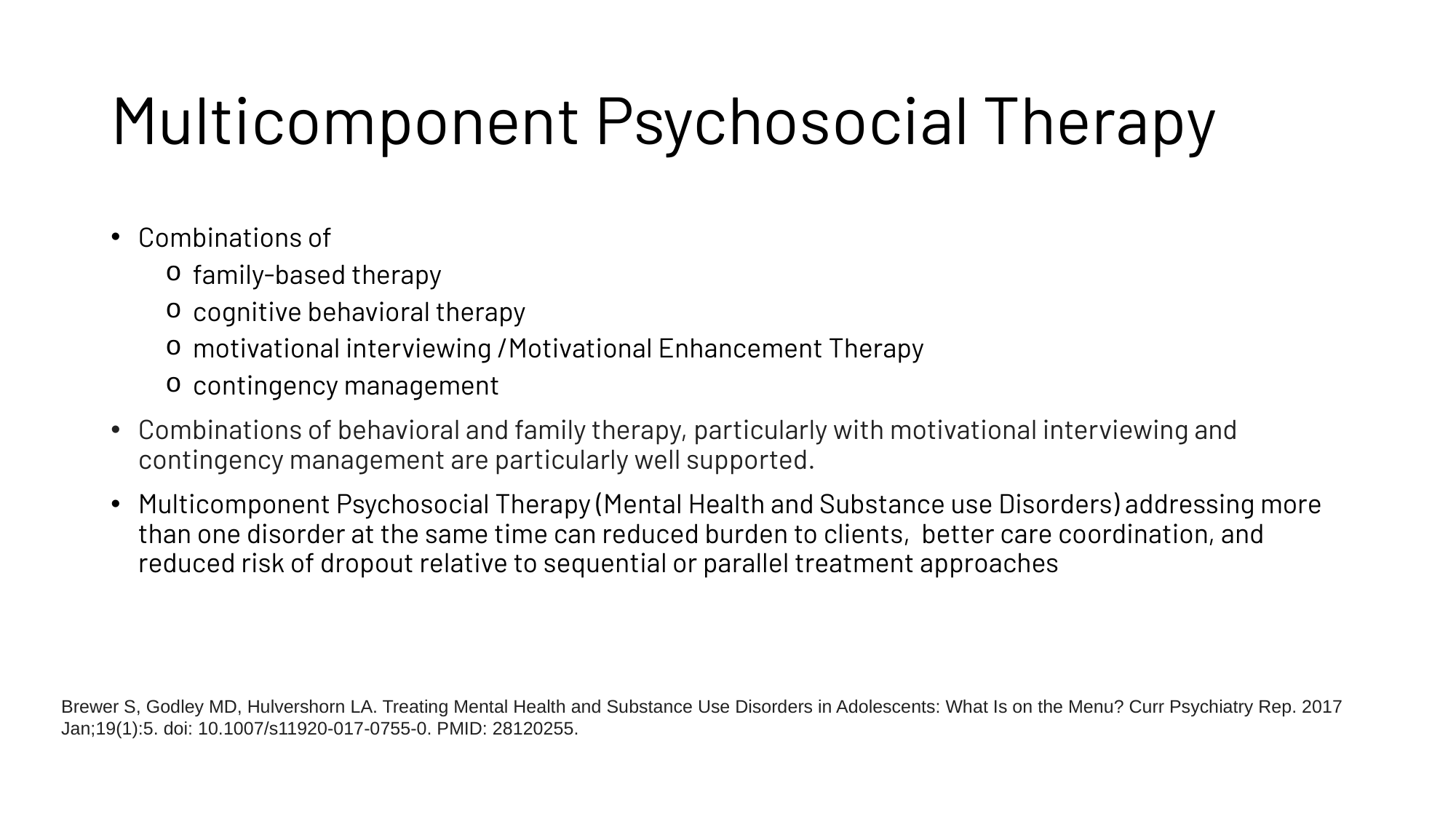

# Multicomponent Psychosocial Therapy
Combinations of
family-based therapy
cognitive behavioral therapy
motivational interviewing /Motivational Enhancement Therapy
contingency management
Combinations of behavioral and family therapy, particularly with motivational interviewing and contingency management are particularly well supported.
Multicomponent Psychosocial Therapy (Mental Health and Substance use Disorders) addressing more than one disorder at the same time can reduced burden to clients,  better care coordination, and reduced risk of dropout relative to sequential or parallel treatment approaches

Brewer S, Godley MD, Hulvershorn LA. Treating Mental Health and Substance Use Disorders in Adolescents: What Is on the Menu? Curr Psychiatry Rep. 2017 Jan;19(1):5. doi: 10.1007/s11920-017-0755-0. PMID: 28120255.